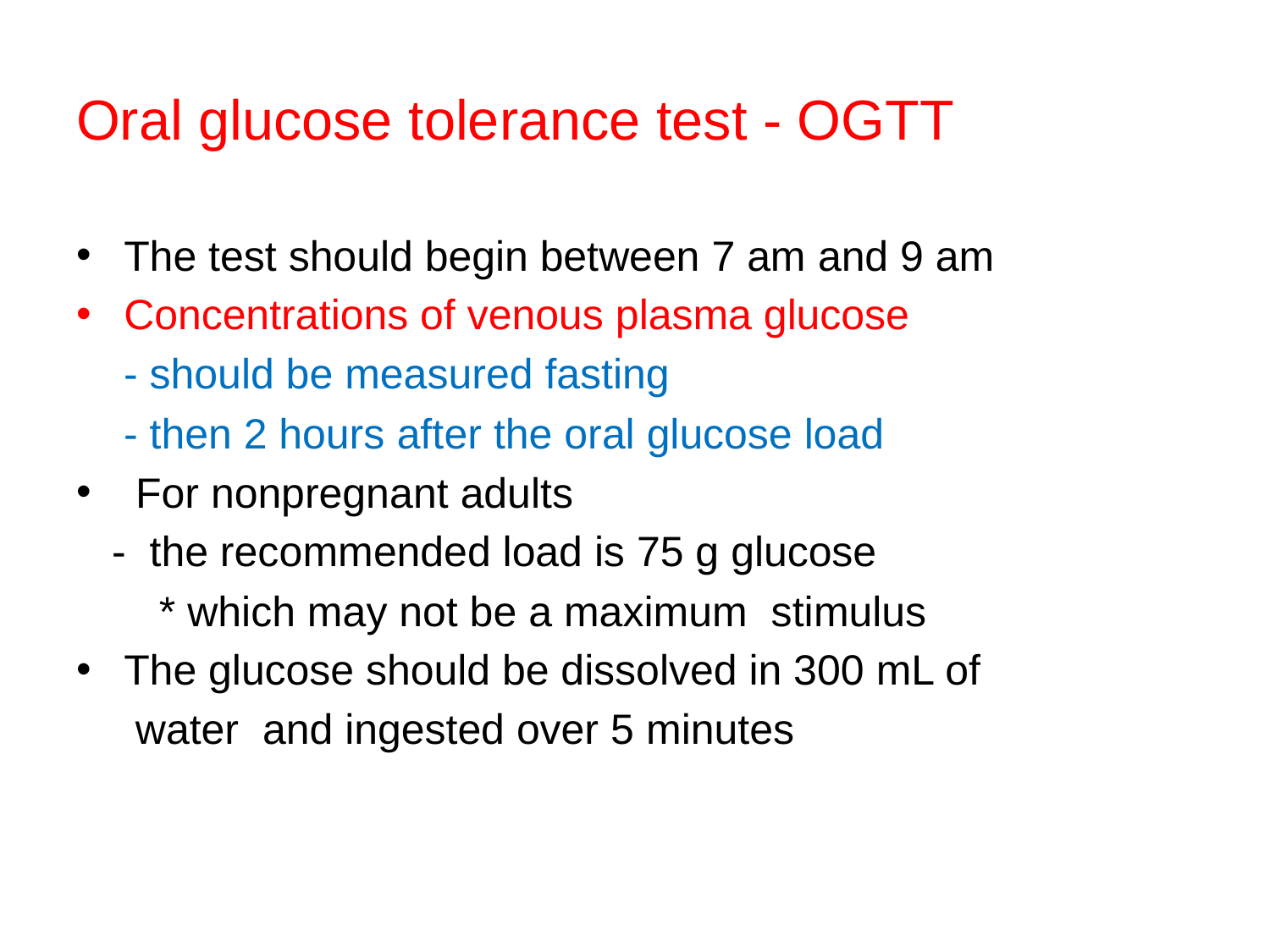

# Oral glucose tolerance test - OGTT
The test should begin between 7 am and 9 am
Concentrations of venous plasma glucose
    - should be measured fasting
    - then 2 hours after the oral glucose load
 For nonpregnant adults
   -  the recommended load is 75 g glucose
       * which may not be a maximum  stimulus
The glucose should be dissolved in 300 mL of
     water  and ingested over 5 minutes